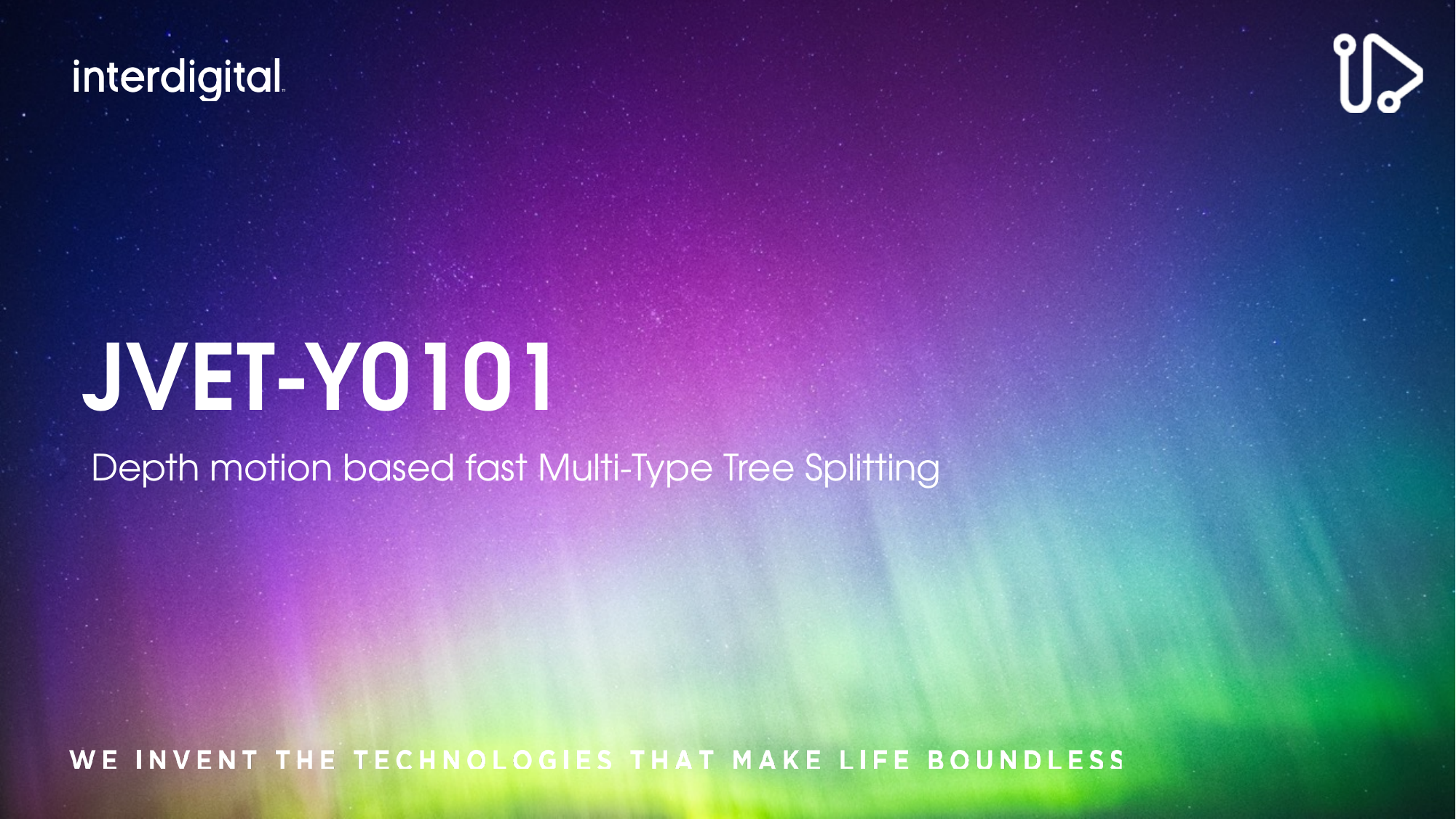

# JVET-Y0101
Depth motion based fast Multi-Type Tree Splitting